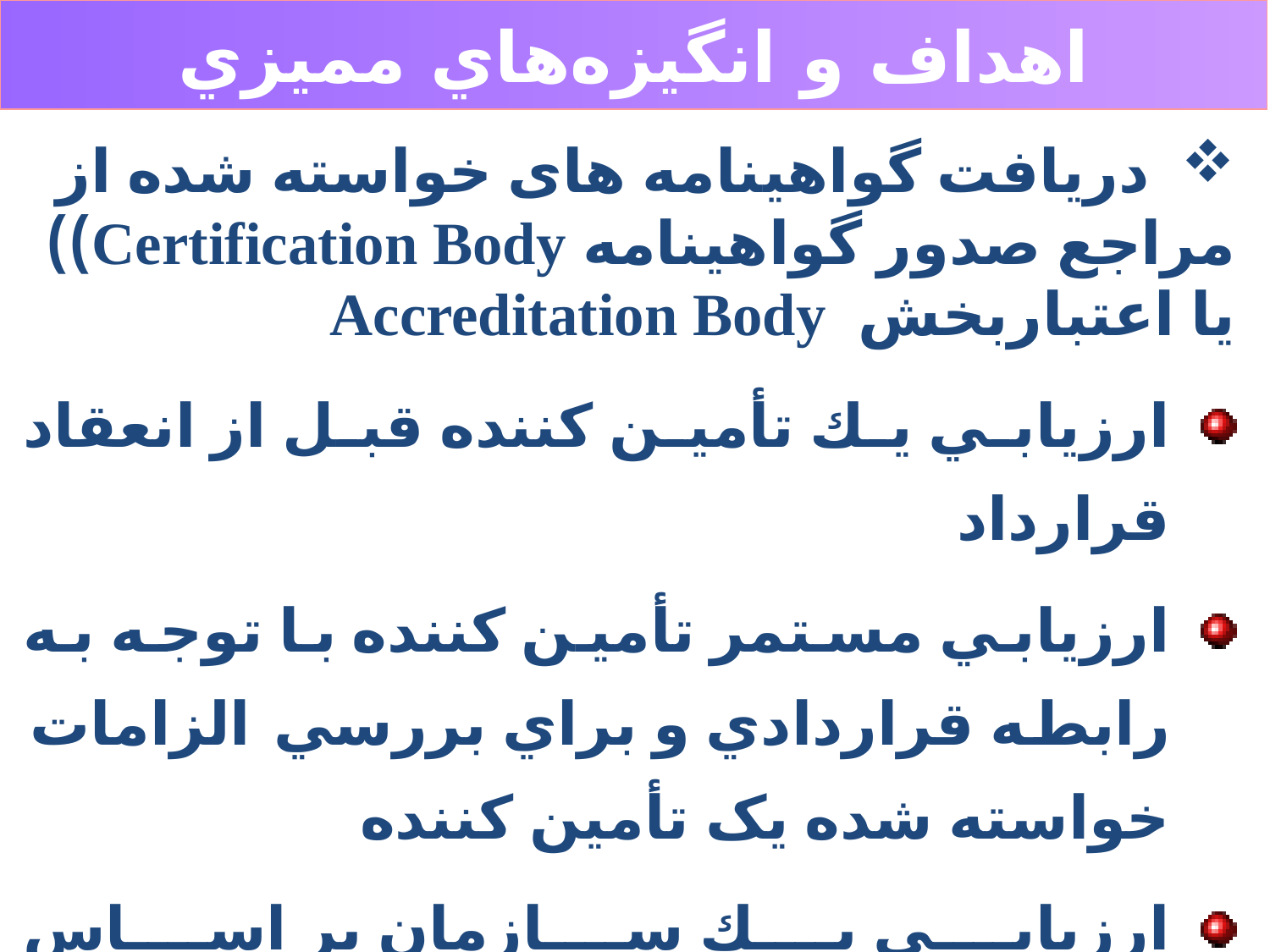

اهداف و انگيزه‌هاي مميزي
  دريافت گواهينامه های خواسته شده از مراجع صدور گواهينامه Certification Body)) یا اعتباربخش  Accreditation Body
ارزيابي يك تأمين كننده قبل از انعقاد قرارداد
ارزيابي مستمر تأمين كننده با توجه به رابطه قراردادي و براي بررسي الزامات خواسته شده یک تأمين كننده
ارزيابي يك سازمان بر اساس استانداردهاي خاص برای مقاصد خاص (تجاری یا قراردادی)